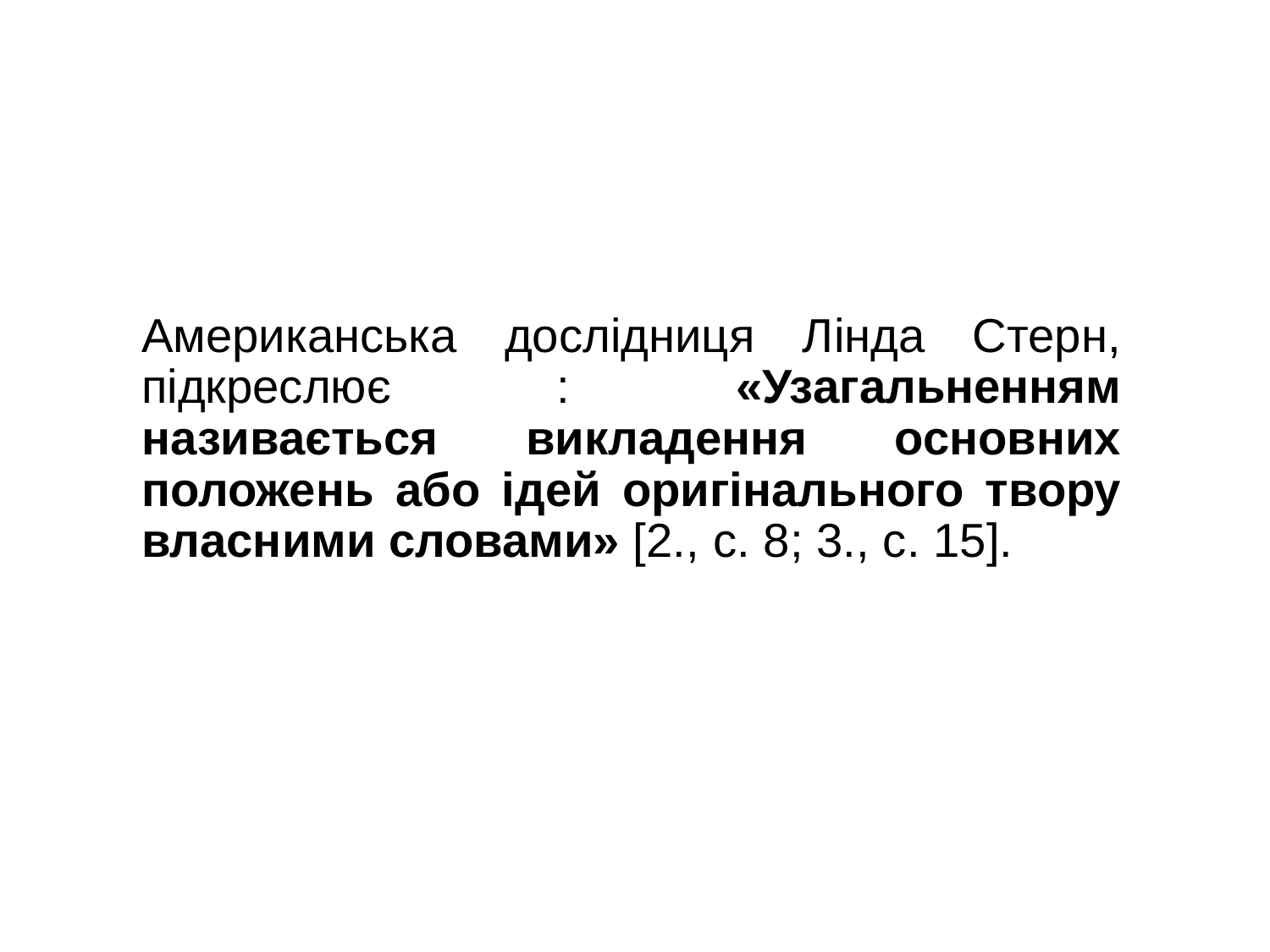

Американська дослідниця Лінда Стерн, підкреслює : «Узагальненням називається викладення основних положень або ідей оригінального твору власними словами» [2., c. 8; 3., с. 15].